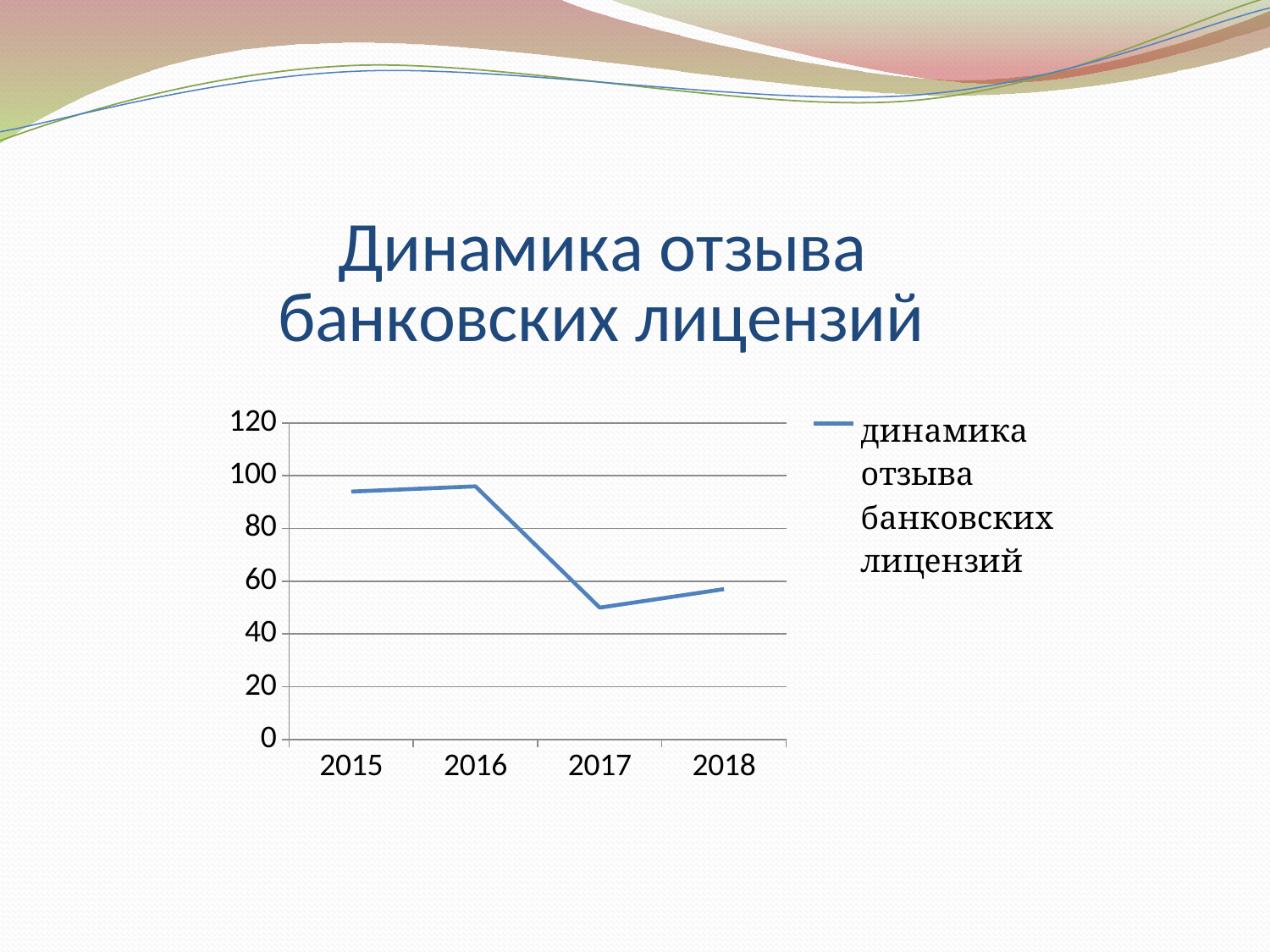

### Chart: Динамика отзыва банковских лицензий

| Category | динамика отзыва банковских лицензий |
|---|---|
| 2015 | 94.0 |
| 2016 | 96.0 |
| 2017 | 50.0 |
| 2018 | 57.0 |